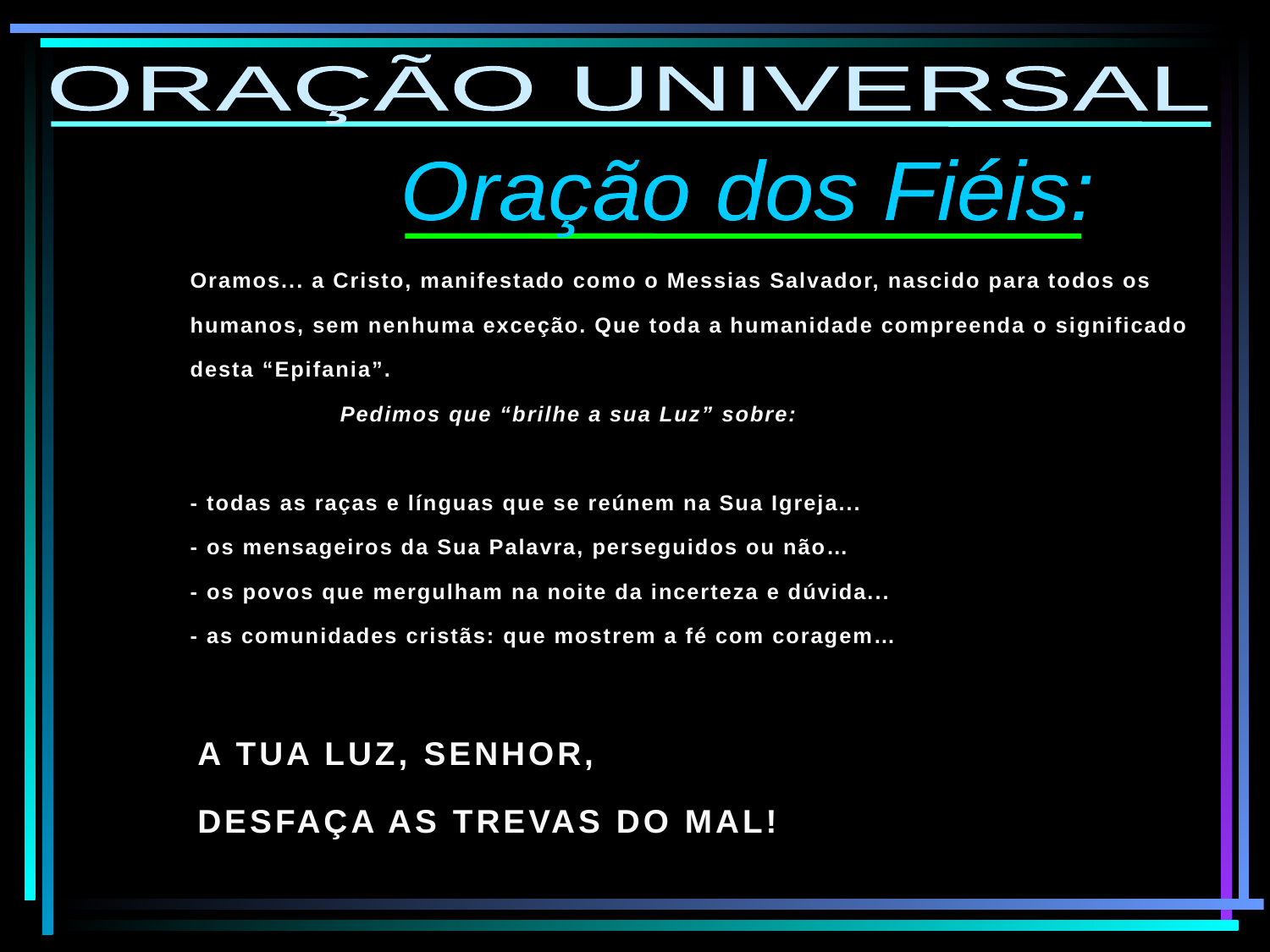

ORAÇÃO UNIVERSAL

Oração dos Fiéis:

Oramos... a Cristo, manifestado como o Messias Salvador, nascido para todos os humanos, sem nenhuma exceção. Que toda a humanidade compreenda o significado desta “Epifania”.
	   Pedimos que “brilhe a sua Luz” sobre:

- todas as raças e línguas que se reúnem na Sua Igreja...
- os mensageiros da Sua Palavra, perseguidos ou não…
- os povos que mergulham na noite da incerteza e dúvida...
- as comunidades cristãs: que mostrem a fé com coragem…
A TUA LUZ, SENHOR,
DESFAÇA AS TREVAS DO MAL!